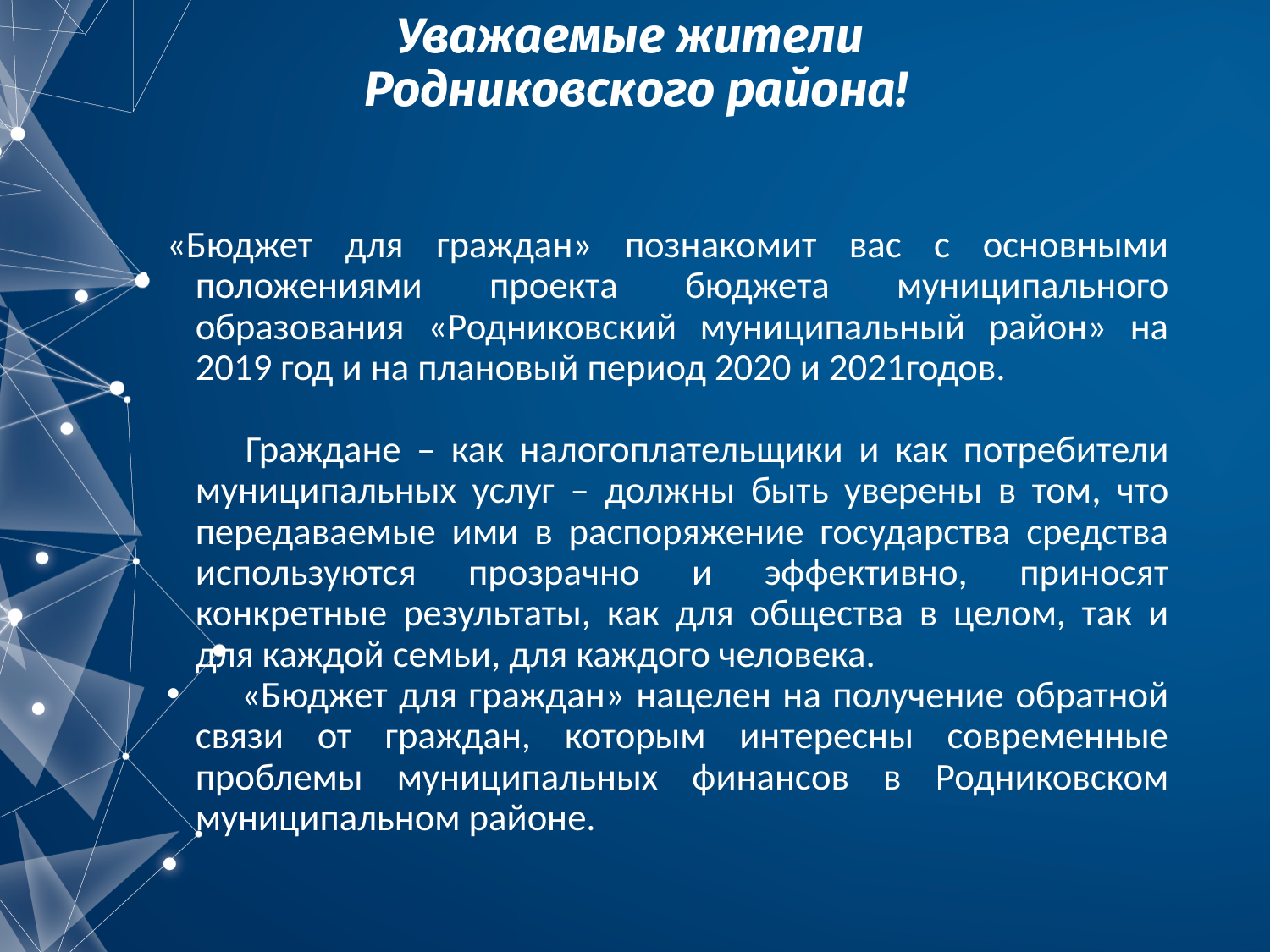

# Уважаемые жители Родниковского района!
«Бюджет для граждан» познакомит вас с основными положениями проекта бюджета муниципального образования «Родниковский муниципальный район» на 2019 год и на плановый период 2020 и 2021годов.

     Граждане – как налогоплательщики и как потребители муниципальных услуг – должны быть уверены в том, что передаваемые ими в распоряжение государства средства используются прозрачно и эффективно, приносят конкретные результаты, как для общества в целом, так и для каждой семьи, для каждого человека.
    «Бюджет для граждан» нацелен на получение обратной связи от граждан, которым интересны современные проблемы муниципальных финансов в Родниковском муниципальном районе.